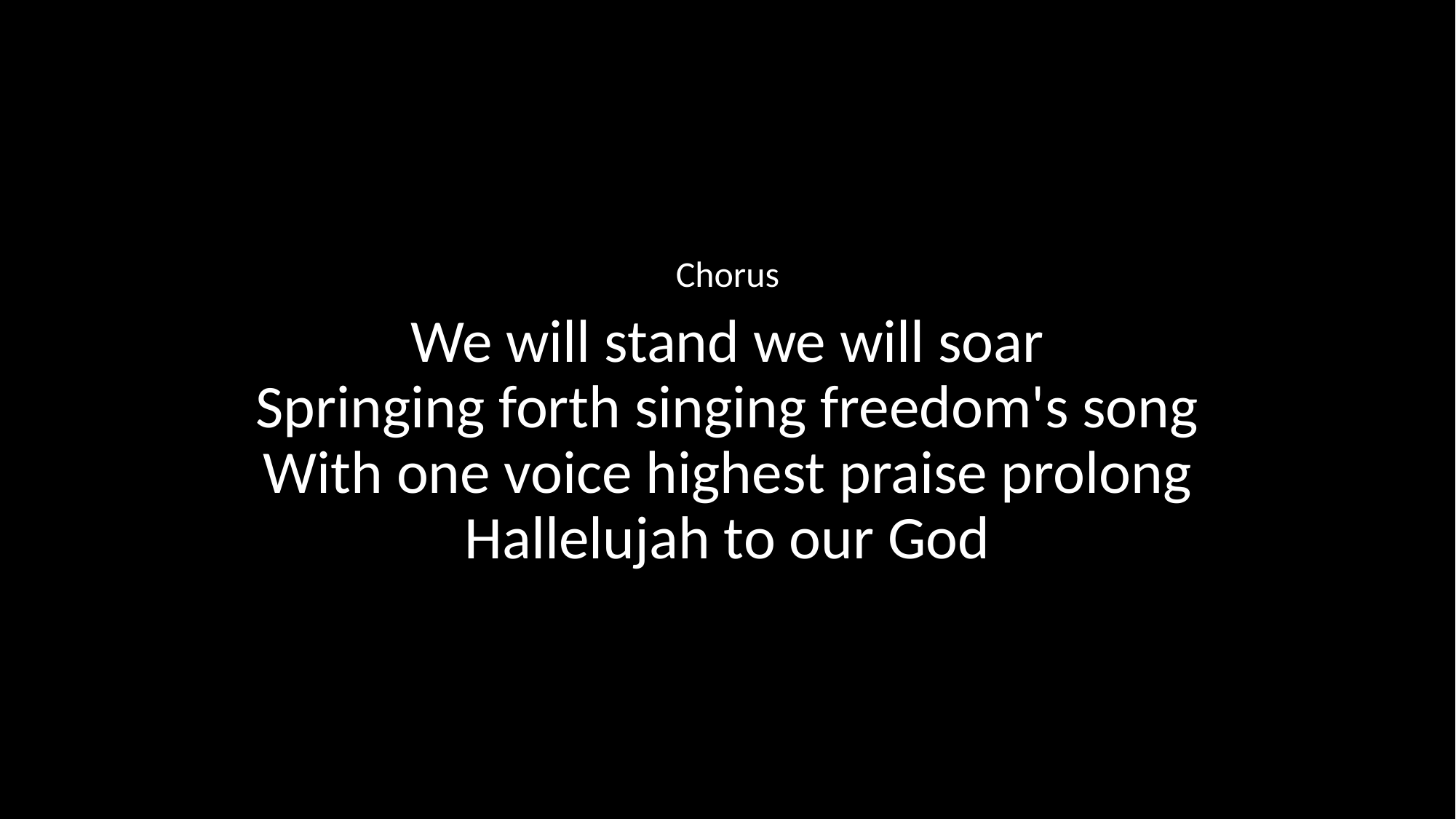

Chorus
We will stand we will soar
Springing forth singing freedom's song
With one voice highest praise prolong
Hallelujah to our God